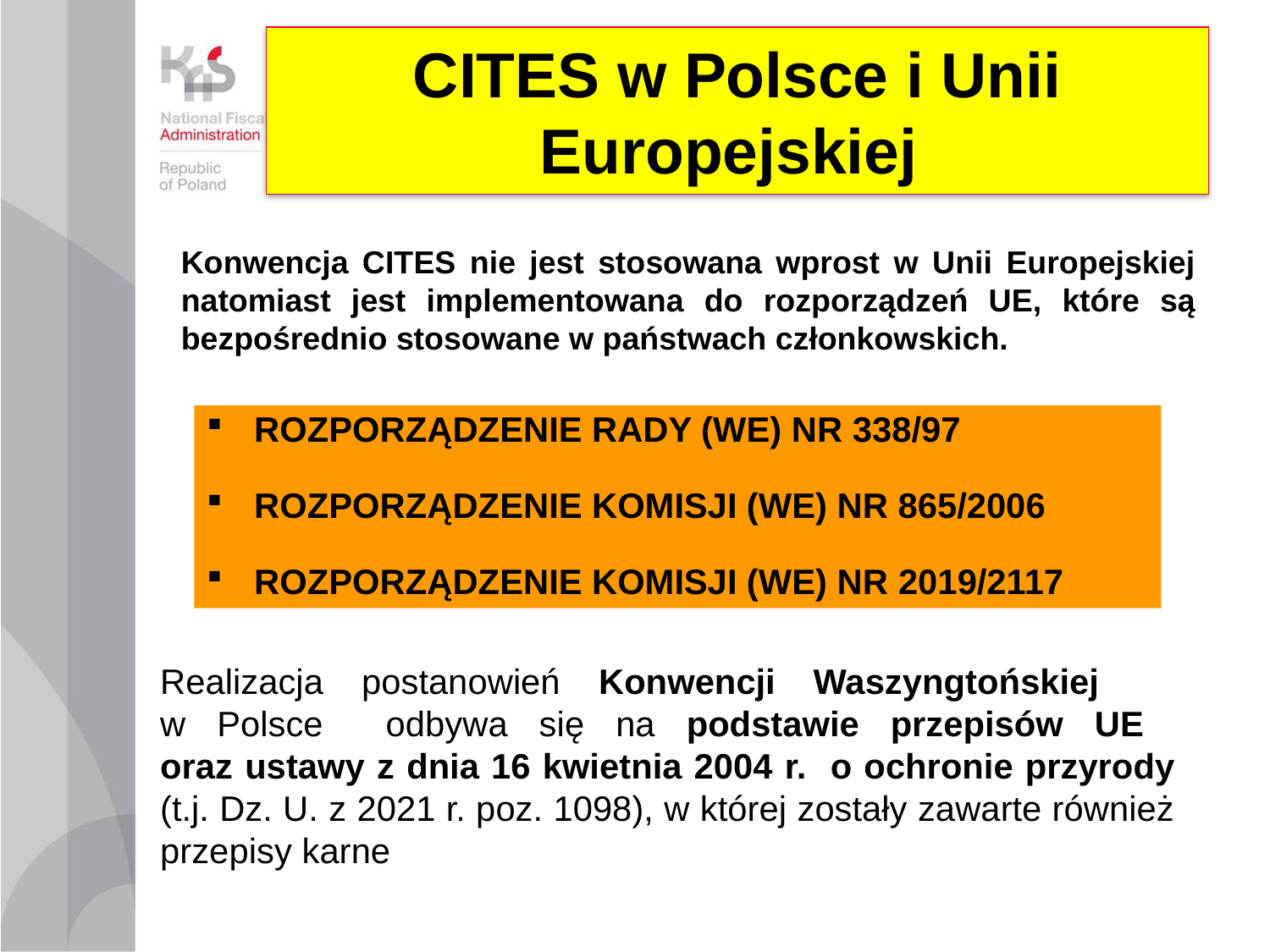

# CITES w Polsce i Unii Europejskiej
Konwencja CITES nie jest stosowana wprost w Unii Europejskiej natomiast jest implementowana do rozporządzeń UE, które są bezpośrednio stosowane w państwach członkowskich.
ROZPORZĄDZENIE RADY (WE) NR 338/97

ROZPORZĄDZENIE KOMISJI (WE) NR 865/2006

ROZPORZĄDZENIE KOMISJI (WE) NR 2019/2117
Realizacja postanowień Konwencji Waszyngtońskiej
w Polsce  odbywa się na podstawie przepisów UE
oraz ustawy z dnia 16 kwietnia 2004 r.  o ochronie przyrody (t.j. Dz. U. z 2021 r. poz. 1098), w której zostały zawarte również przepisy karne